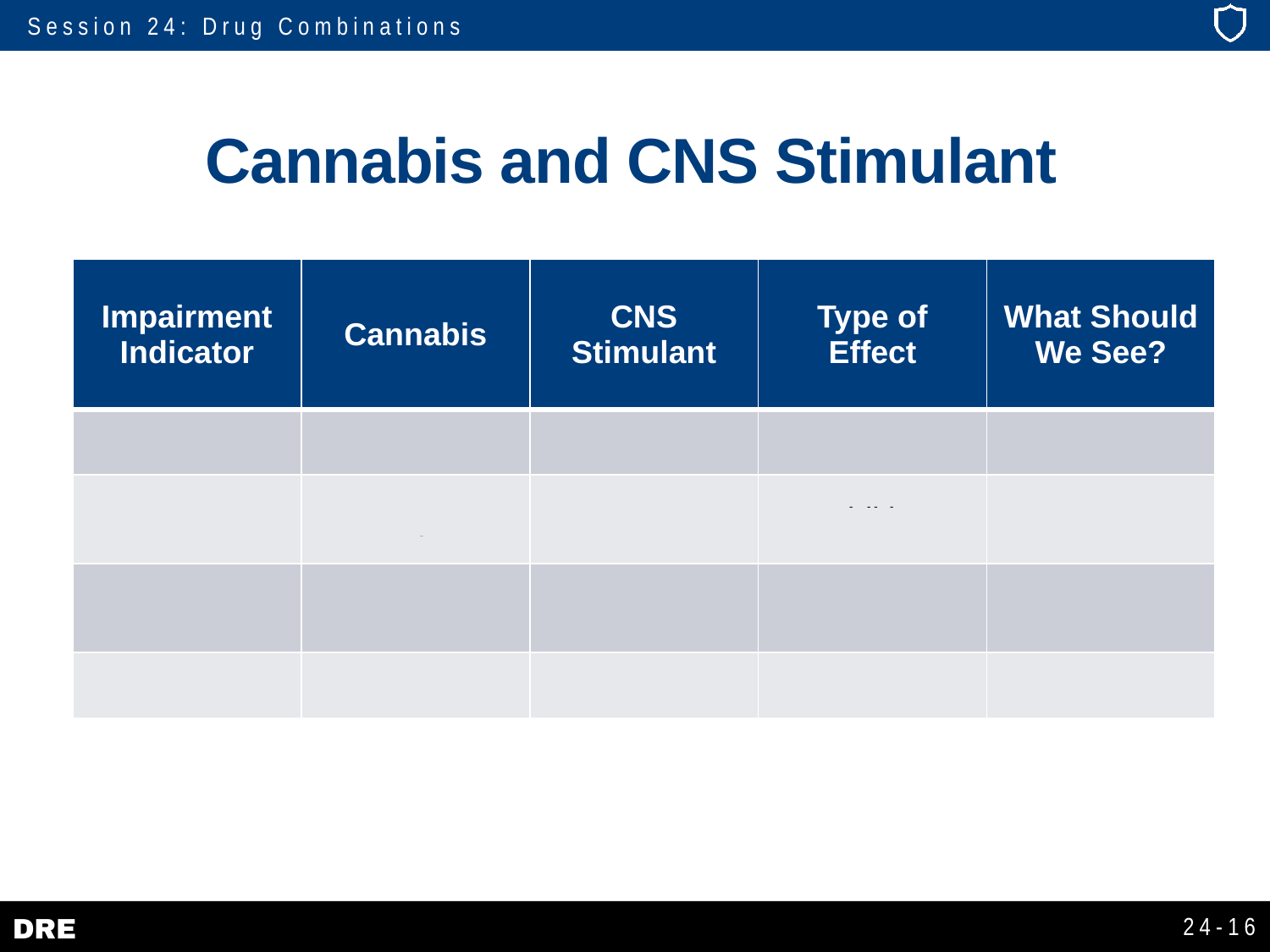

# Cannabis and CNS Stimulant
| Impairment Indicator | Cannabis | CNS Stimulant | Type of Effect | What Should We See? |
| --- | --- | --- | --- | --- |
| Pulse Rate | Up | Up | Additive | Up |
| Blood Pressure | Up | Up | Additive | Up |
| Body Temperature | Normal | Up | Overlapping | Up |
| Muscle Tone | Normal | Rigid | Overlapping | Rigid |

24-16